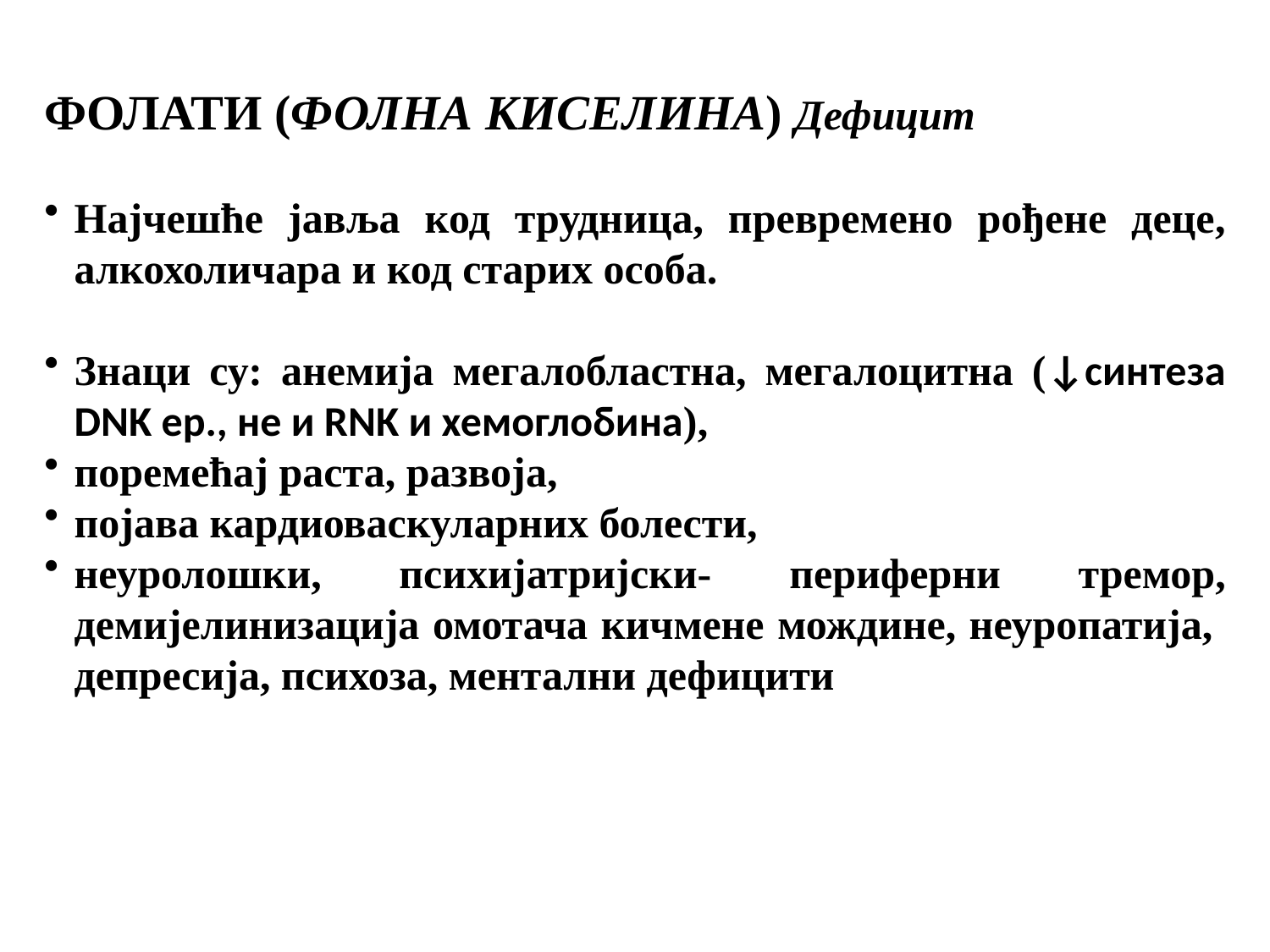

ФОЛАТИ (ФОЛНА КИСЕЛИНА) Дефицит

Најчешће јавља код трудница, превремено рођене деце, алкохоличара и код старих особа.

Знаци су: анемија мегалобластна, мегалоцитна (↓синтеза DNK ер., не и RNK и хемоглобина),
поремећај раста, развоја,
појава кардиоваскуларних болести,
неуролошки, психијатријски- периферни тремор, демијелинизација омотача кичмене мождине, неуропатија,  депресија, психоза, ментални дефицити